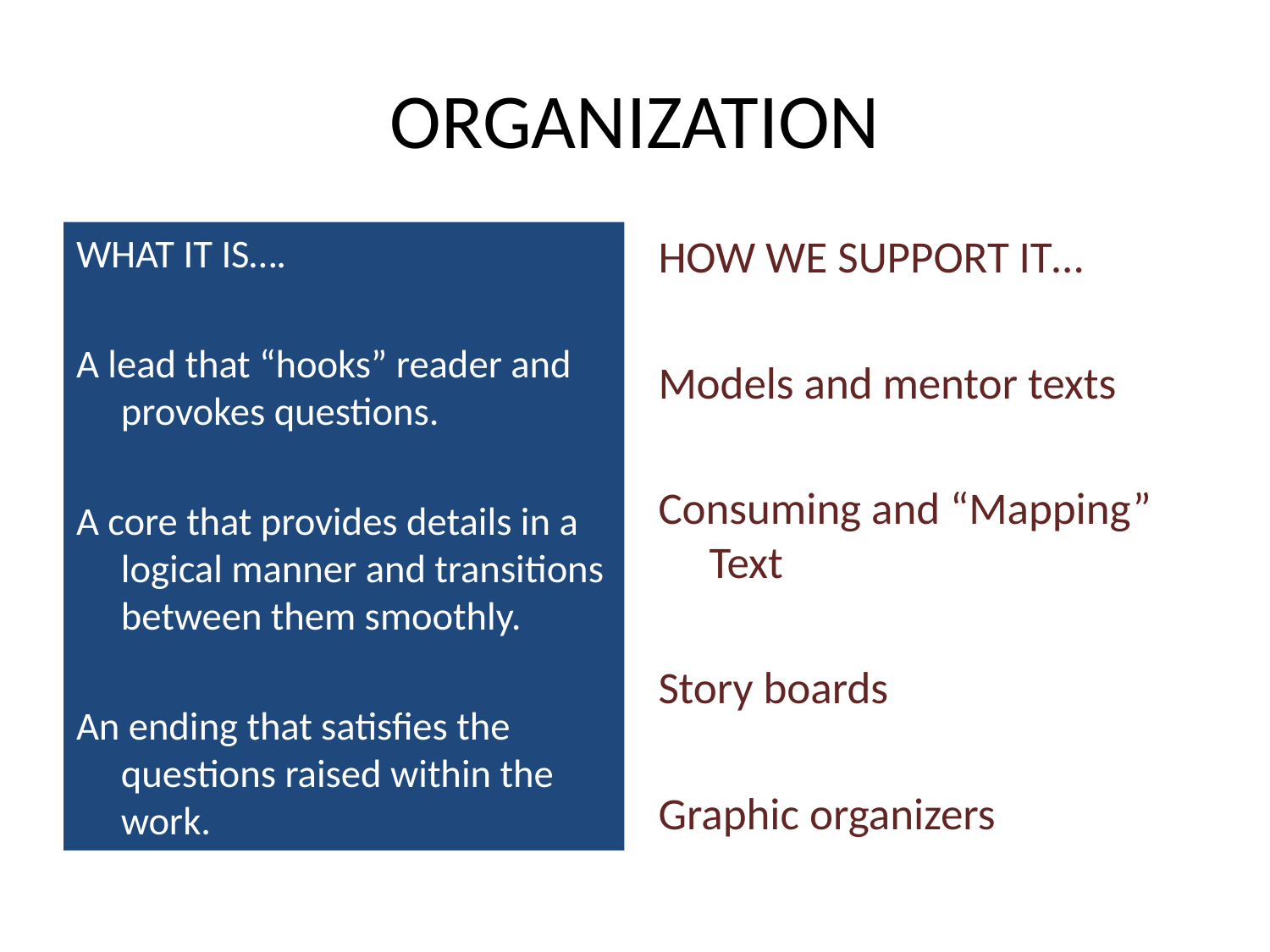

# ORGANIZATION
WHAT IT IS….

A lead that “hooks” reader and provokes questions.

A core that provides details in a logical manner and transitions between them smoothly.

An ending that satisfies the questions raised within the work.
HOW WE SUPPORT IT…

Models and mentor texts

Consuming and “Mapping” Text

Story boards

Graphic organizers